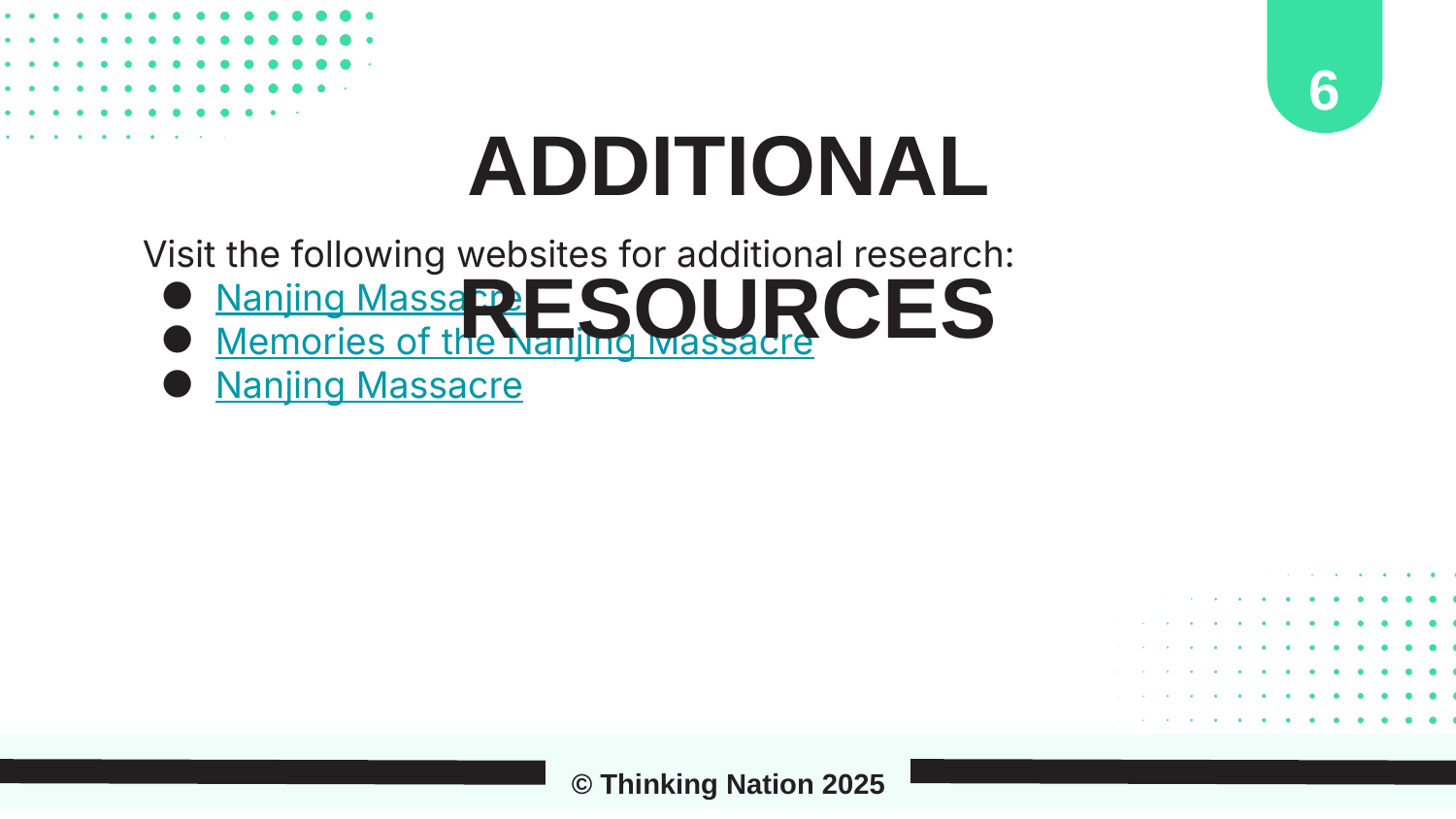

6
ADDITIONAL RESOURCES
Visit the following websites for additional research:
Nanjing Massacre
Memories of the Nanjing Massacre
Nanjing Massacre

© Thinking Nation 2025